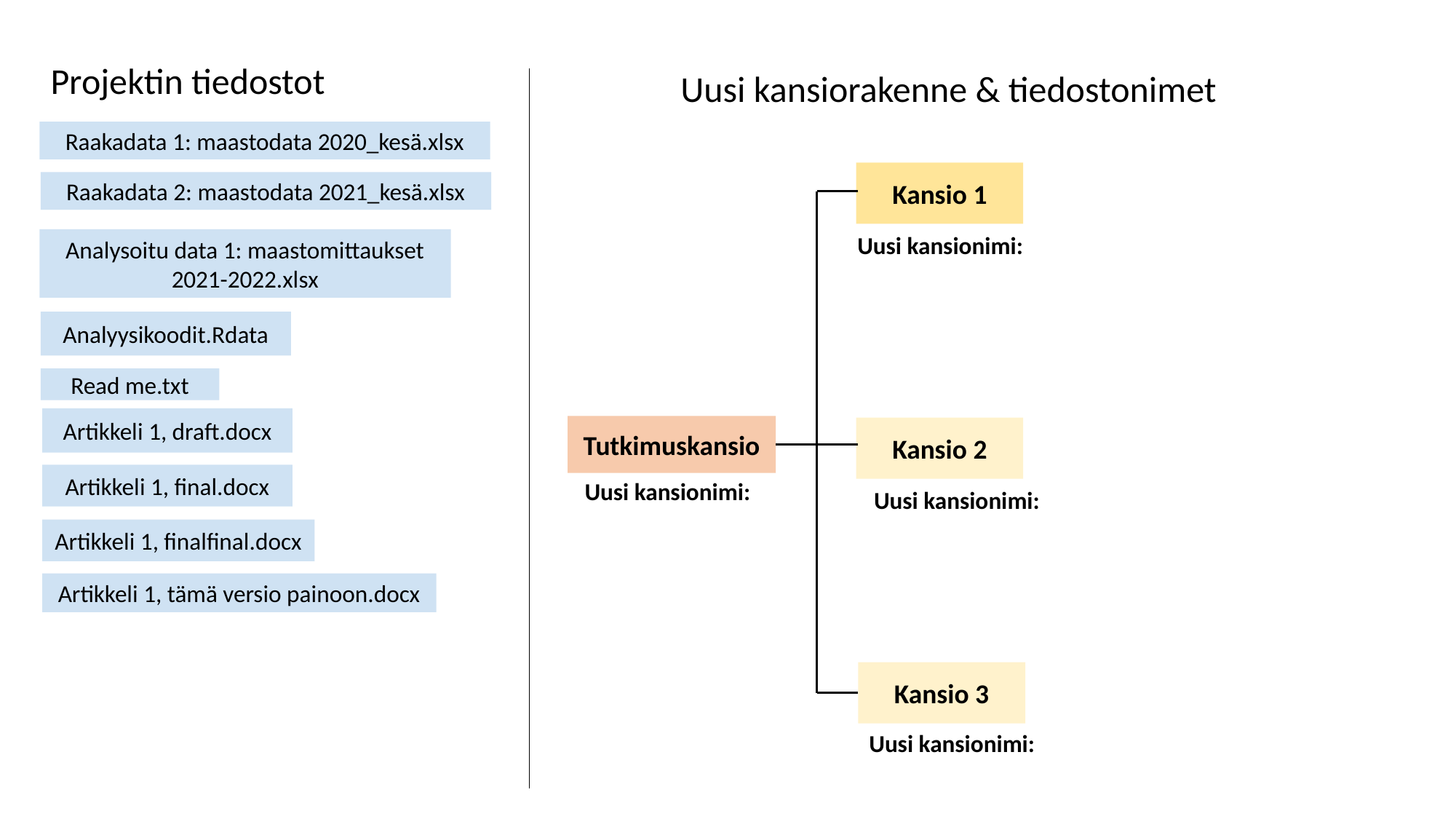

# Tehtävä 1 templaatti
Uusi kansiorakenne & tiedostonimet
Projektin tiedostot
Raakadata 1: maastodata 2020_kesä.xlsx
Kansio 1
Raakadata 2: maastodata 2021_kesä.xlsx
Analysoitu data 1: maastomittaukset 2021-2022.xlsx
Uusi kansionimi:
Analyysikoodit.Rdata
Read me.txt
Artikkeli 1, draft.docx
Tutkimuskansio
Kansio 2
Artikkeli 1, final.docx
Uusi kansionimi:
Uusi kansionimi:
Artikkeli 1, finalfinal.docx
Artikkeli 1, tämä versio painoon.docx
Kansio 3
Uusi kansionimi: